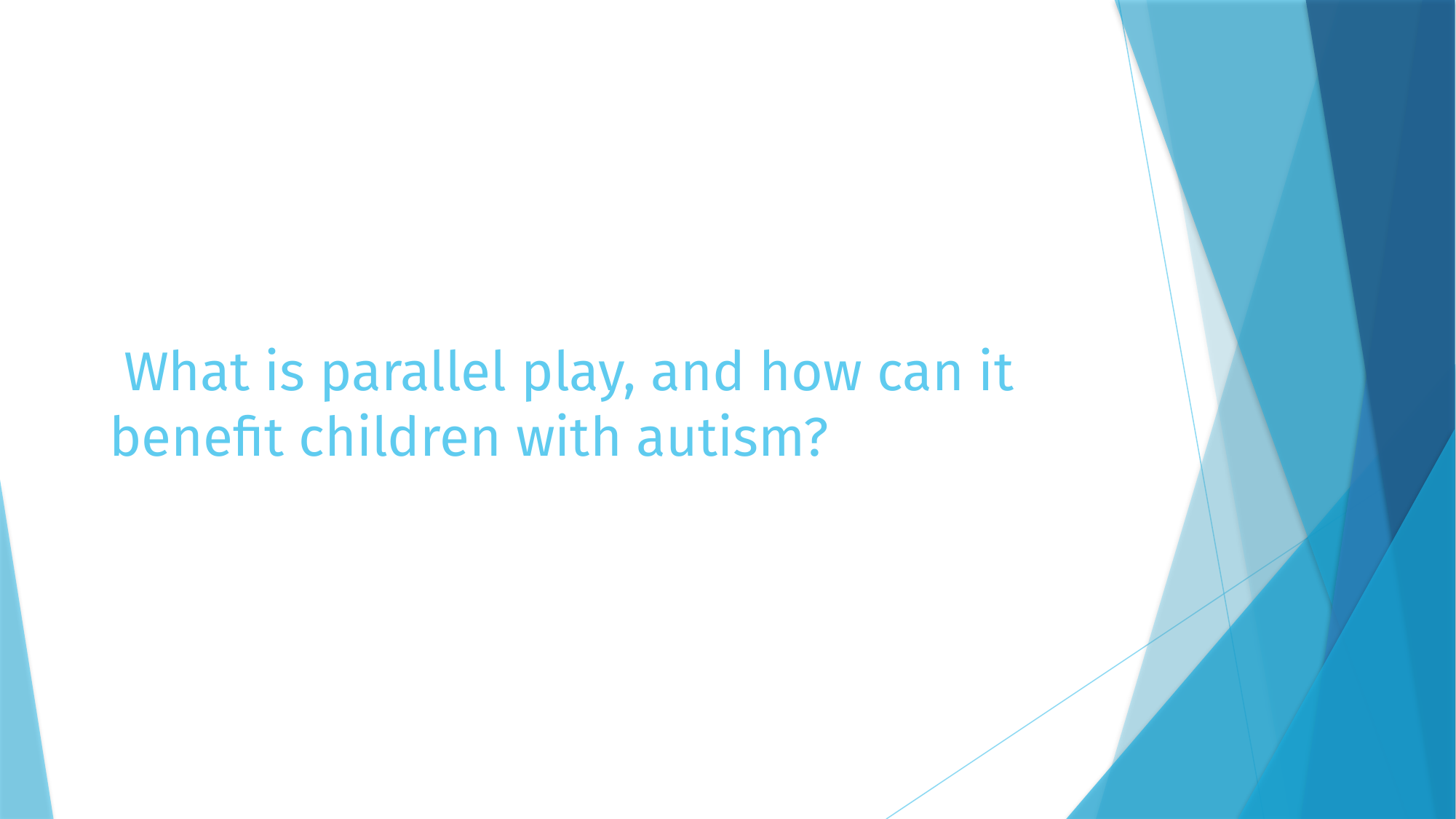

# What is parallel play, and how can it benefit children with autism?